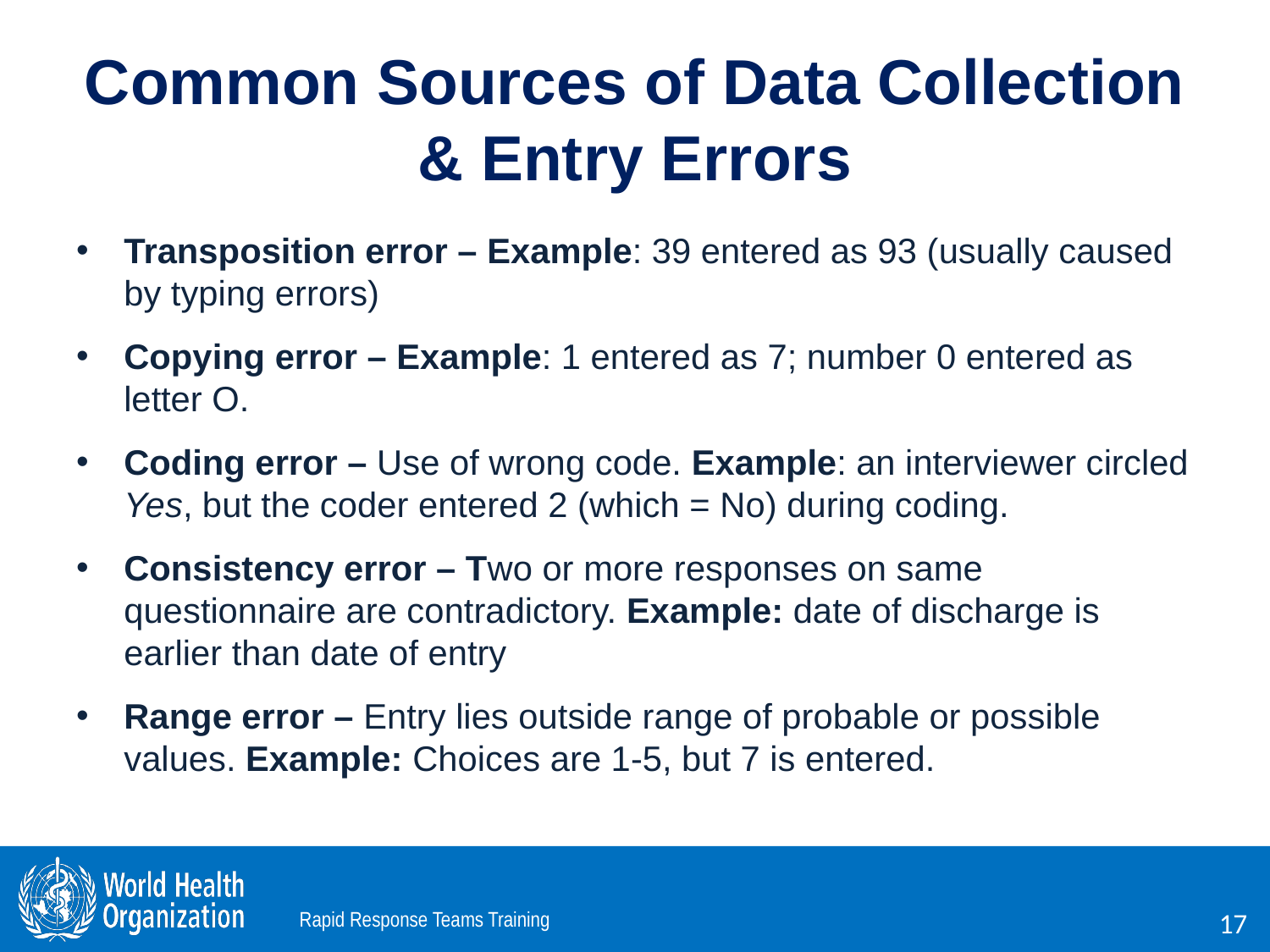

# Common Sources of Data Collection & Entry Errors
Transposition error – Example: 39 entered as 93 (usually caused by typing errors)
Copying error – Example: 1 entered as 7; number 0 entered as letter O.
Coding error – Use of wrong code. Example: an interviewer circled Yes, but the coder entered 2 (which = No) during coding.
Consistency error – Two or more responses on same questionnaire are contradictory. Example: date of discharge is earlier than date of entry
Range error – Entry lies outside range of probable or possible values. Example: Choices are 1-5, but 7 is entered.